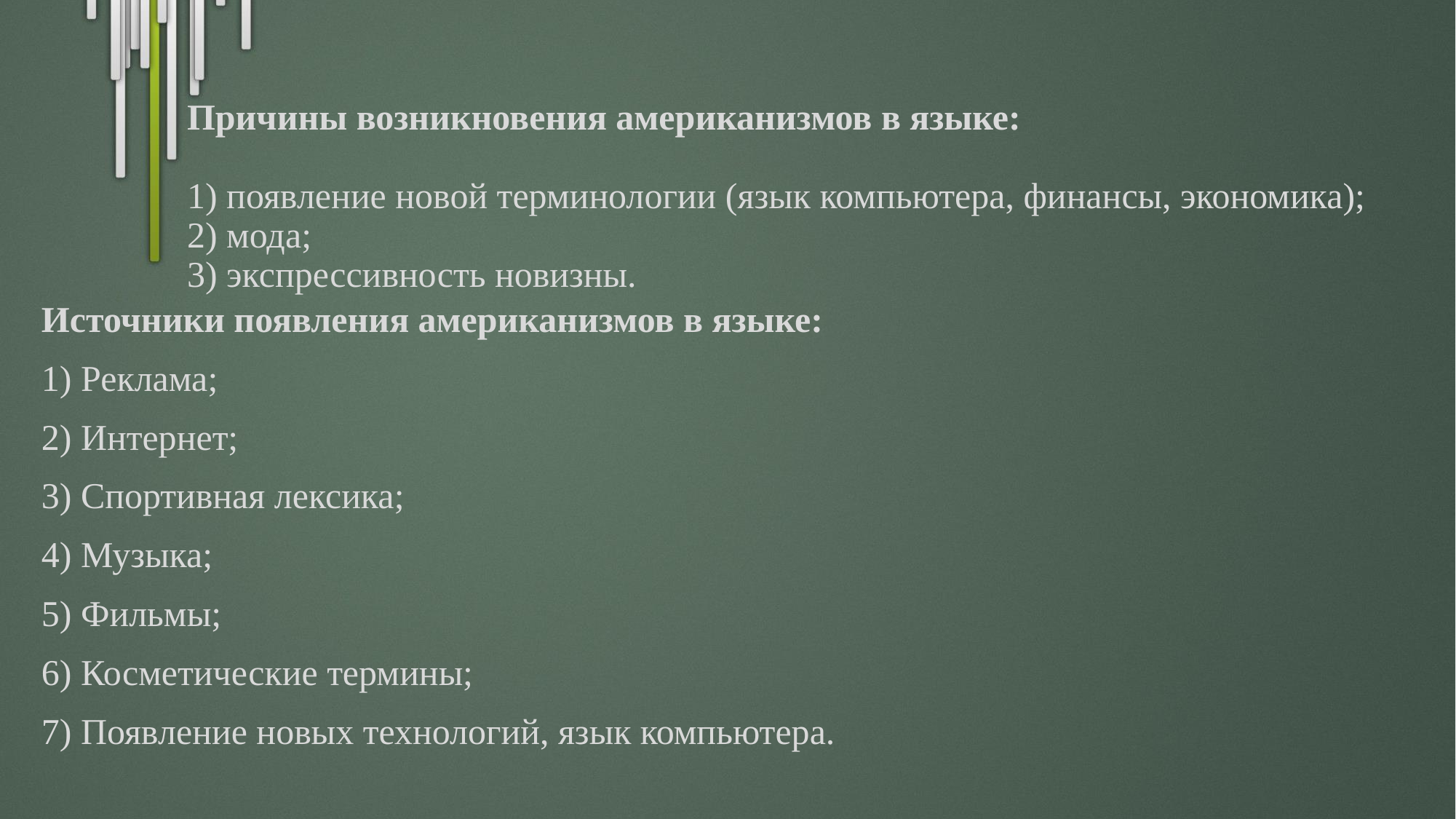

# Причины возникновения американизмов в языке: 1) появление новой терминологии (язык компьютера, финансы, экономика); 2) мода; 3) экспрессивность новизны.
Источники появления американизмов в языке:
1) Реклама;
2) Интернет;
3) Спортивная лексика;
4) Музыка;
5) Фильмы;
6) Косметические термины;
7) Появление новых технологий, язык компьютера.